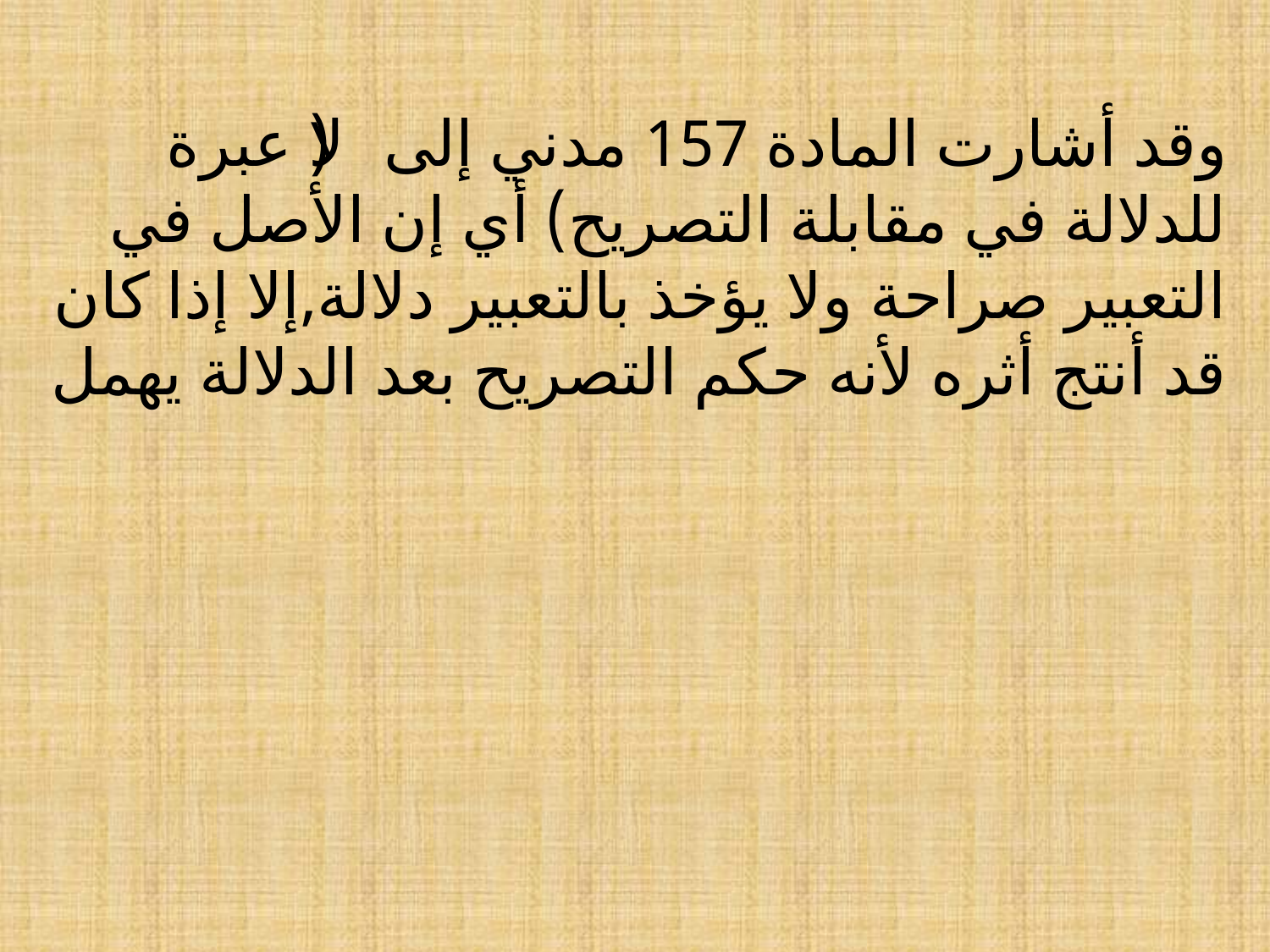

# وقد أشارت المادة 157 مدني إلى (لا عبرة للدلالة في مقابلة التصريح) أي إن الأصل في التعبير صراحة ولا يؤخذ بالتعبير دلالة,إلا إذا كان قد أنتج أثره لأنه حكم التصريح بعد الدلالة يهمل